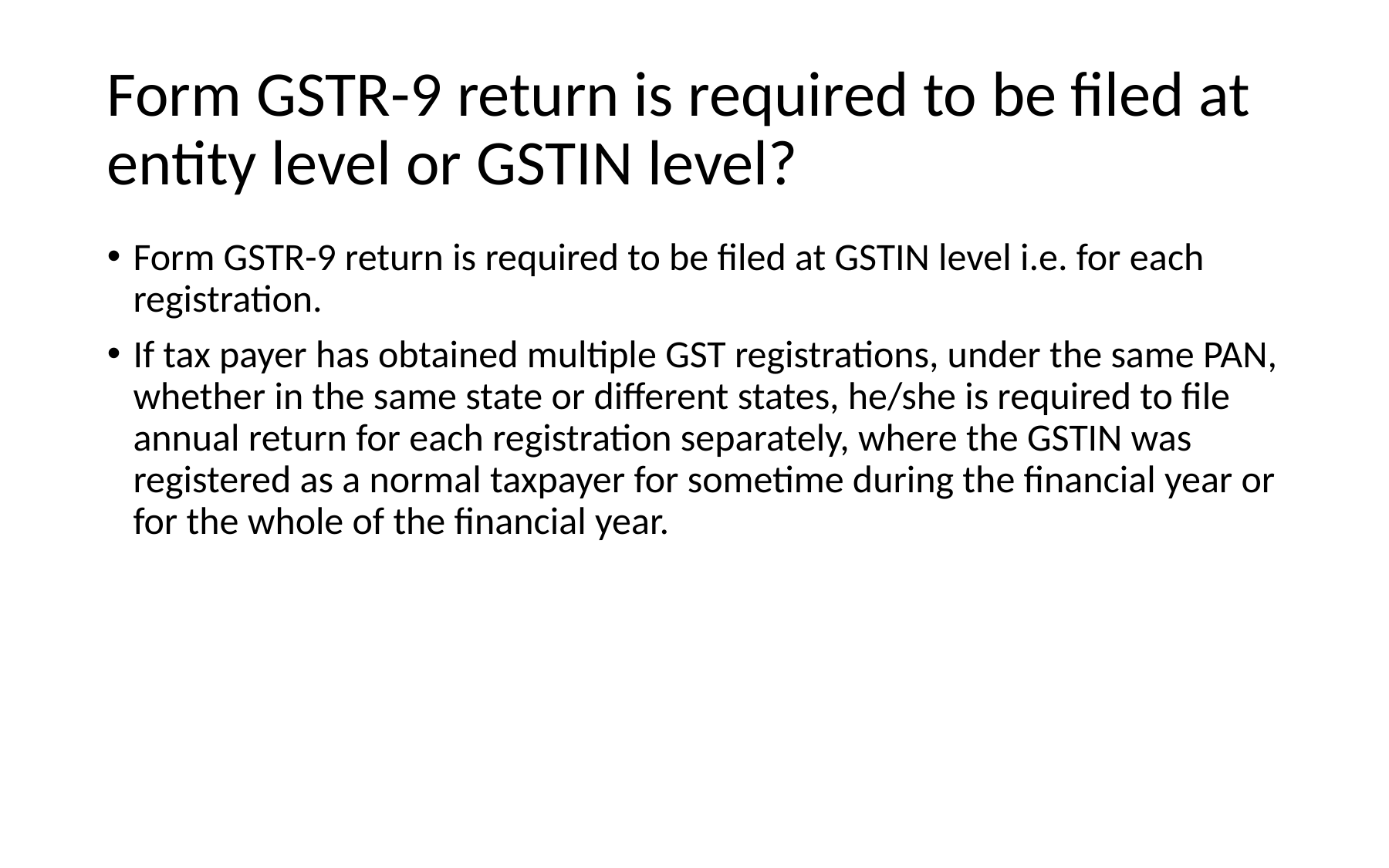

# Form GSTR-9 return is required to be filed at entity level or GSTIN level?
Form GSTR-9 return is required to be filed at GSTIN level i.e. for each registration.
If tax payer has obtained multiple GST registrations, under the same PAN, whether in the same state or different states, he/she is required to file annual return for each registration separately, where the GSTIN was registered as a normal taxpayer for sometime during the financial year or for the whole of the financial year.